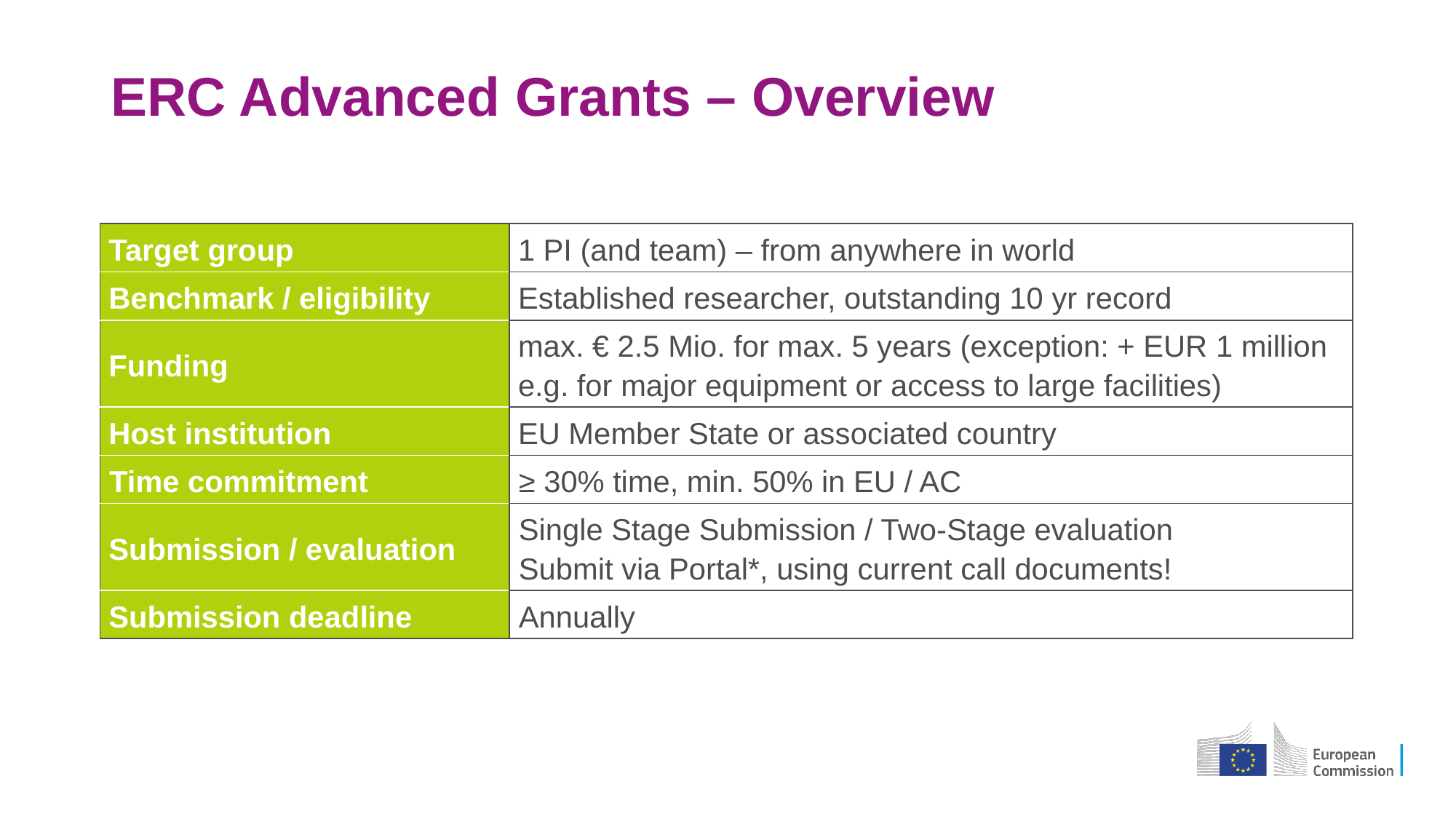

# ERC Advanced Grants – Overview
| Target group | 1 PI (and team) – from anywhere in world |
| --- | --- |
| Benchmark / eligibility | Established researcher, outstanding 10 yr record |
| Funding | max. € 2.5 Mio. for max. 5 years (exception: + EUR 1 million e.g. for major equipment or access to large facilities) |
| Host institution | EU Member State or associated country |
| Time commitment | ≥ 30% time, min. 50% in EU / AC |
| Submission / evaluation | Single Stage Submission / Two-Stage evaluation Submit via Portal\*, using current call documents! |
| Submission deadline | Annually |